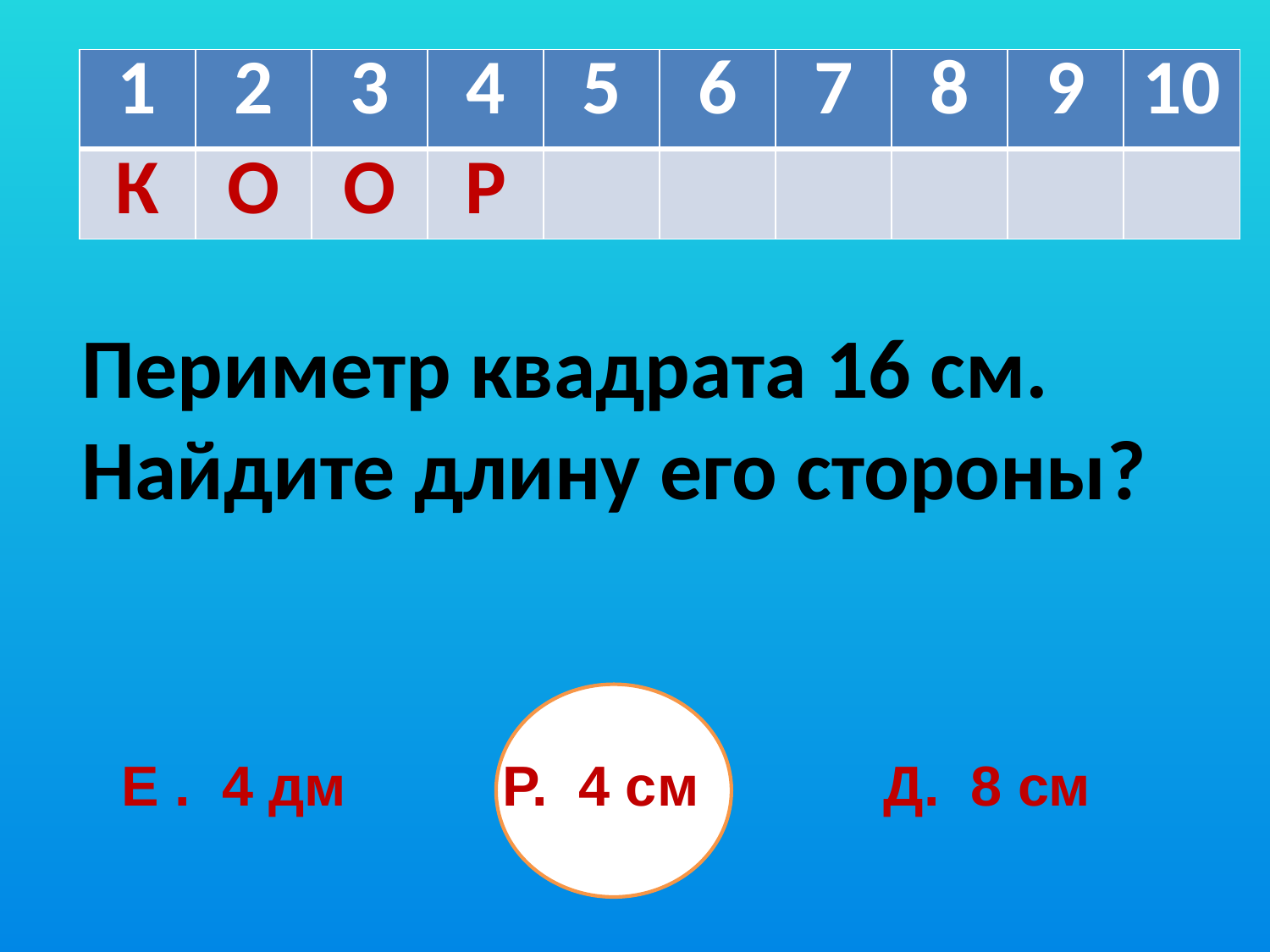

| 1 | 2 | 3 | 4 | 5 | 6 | 7 | 8 | 9 | 10 |
| --- | --- | --- | --- | --- | --- | --- | --- | --- | --- |
| К | О | О | Р |  |  |  |  |  |  |
Периметр квадрата 16 см. Найдите длину его стороны?

Е .  4 дм		Р.  4 см		Д.  8 см